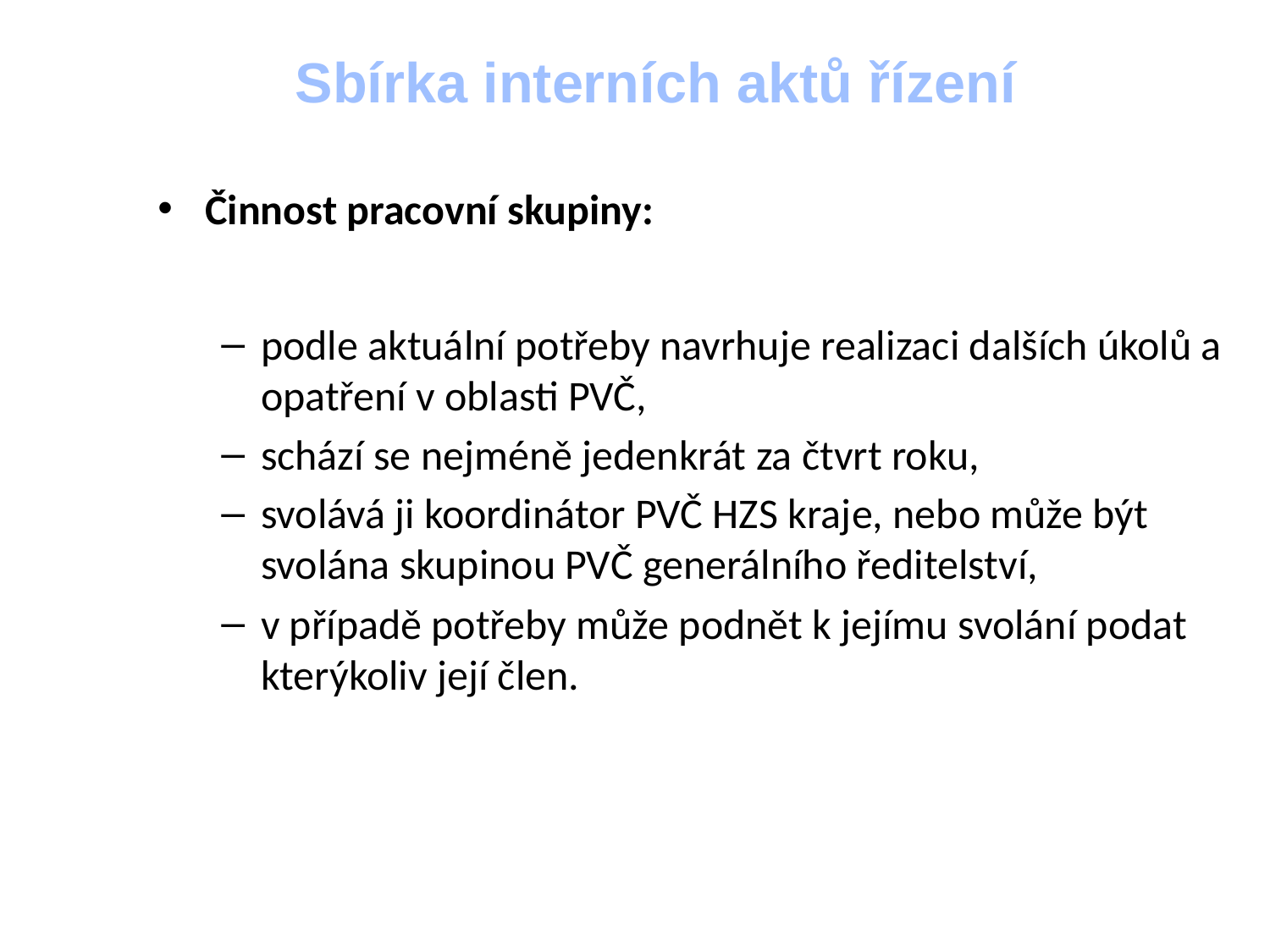

Sbírka interních aktů řízení
Činnost pracovní skupiny:

podle aktuální potřeby navrhuje realizaci dalších úkolů a opatření v oblasti PVČ,
schází se nejméně jedenkrát za čtvrt roku,
svolává ji koordinátor PVČ HZS kraje, nebo může být svolána skupinou PVČ generálního ředitelství,
v případě potřeby může podnět k jejímu svolání podat kterýkoliv její člen.